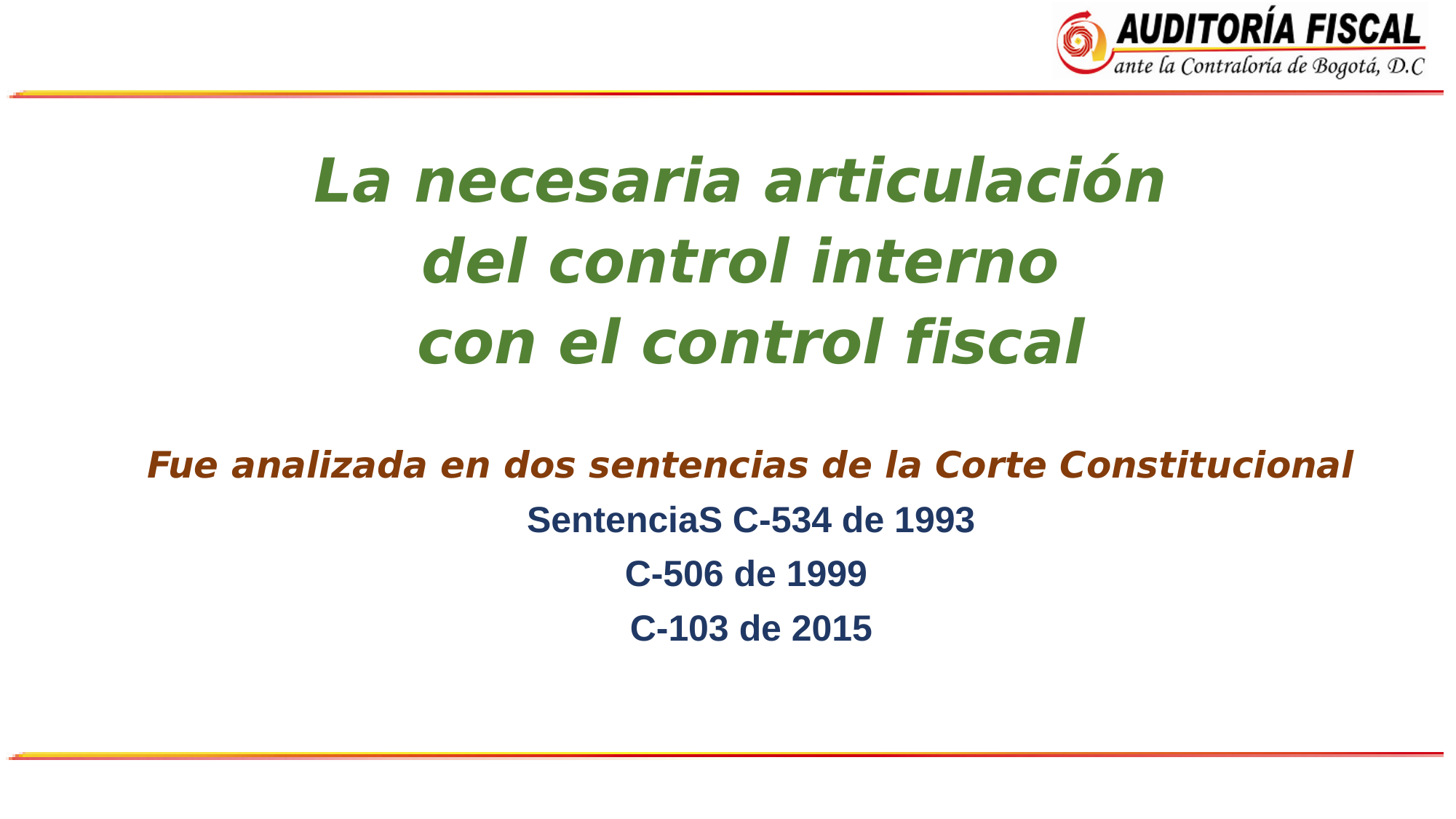

La necesaria articulación
del control interno
con el control fiscal

Fue analizada en dos sentencias de la Corte Constitucional
SentenciaS C-534 de 1993
C-506 de 1999
C-103 de 2015